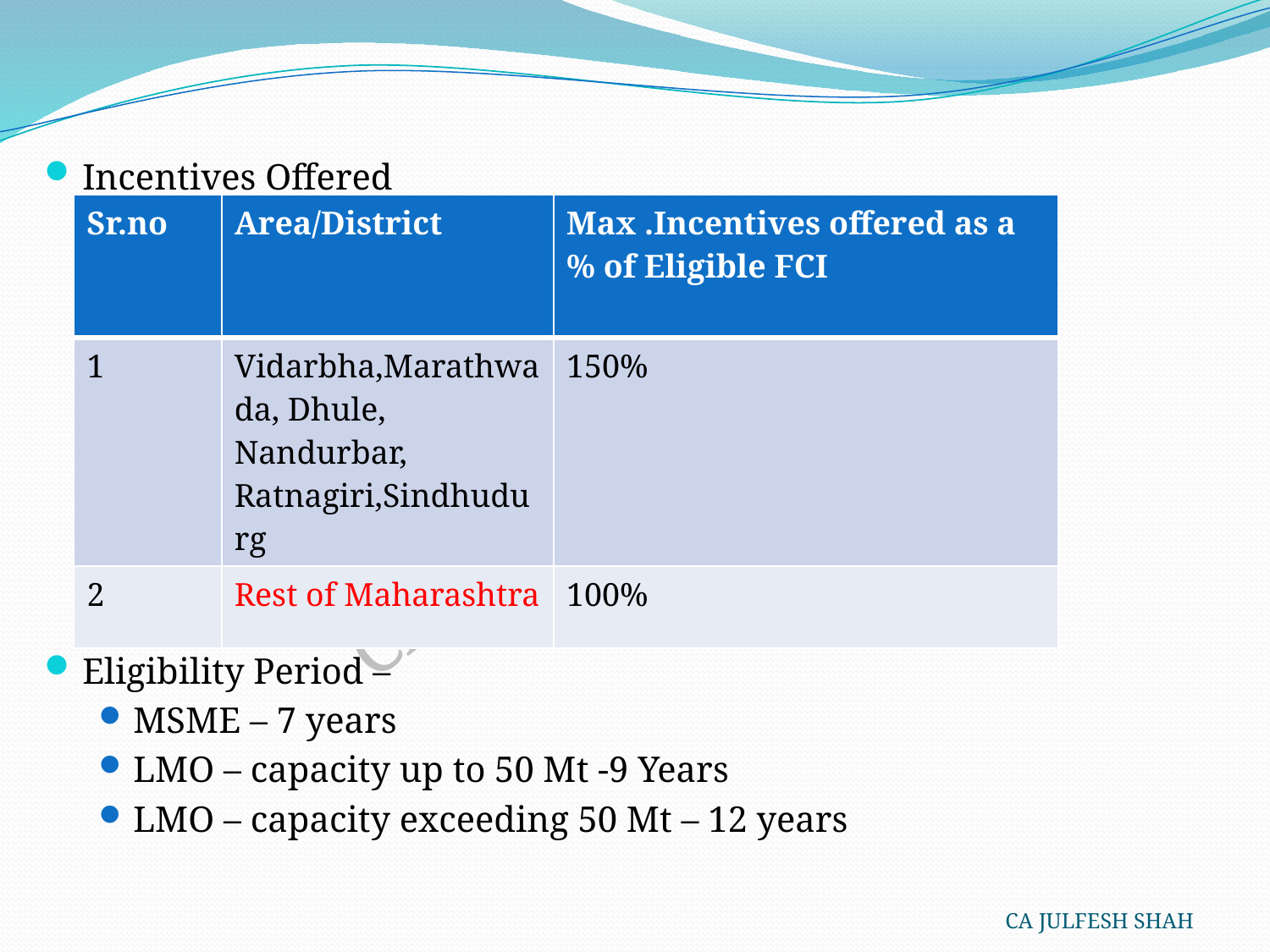

Incentives Offered

Eligibility Period –
MSME – 7 years
LMO – capacity up to 50 Mt -9 Years
LMO – capacity exceeding 50 Mt – 12 years

| Sr.no | Area/District | Max .Incentives offered as a % of Eligible FCI |
| --- | --- | --- |
| 1 | Vidarbha,Marathwada, Dhule, Nandurbar, Ratnagiri,Sindhudurg | 150% |
| 2 | Rest of Maharashtra | 100% |
CA JULFESH SHAH